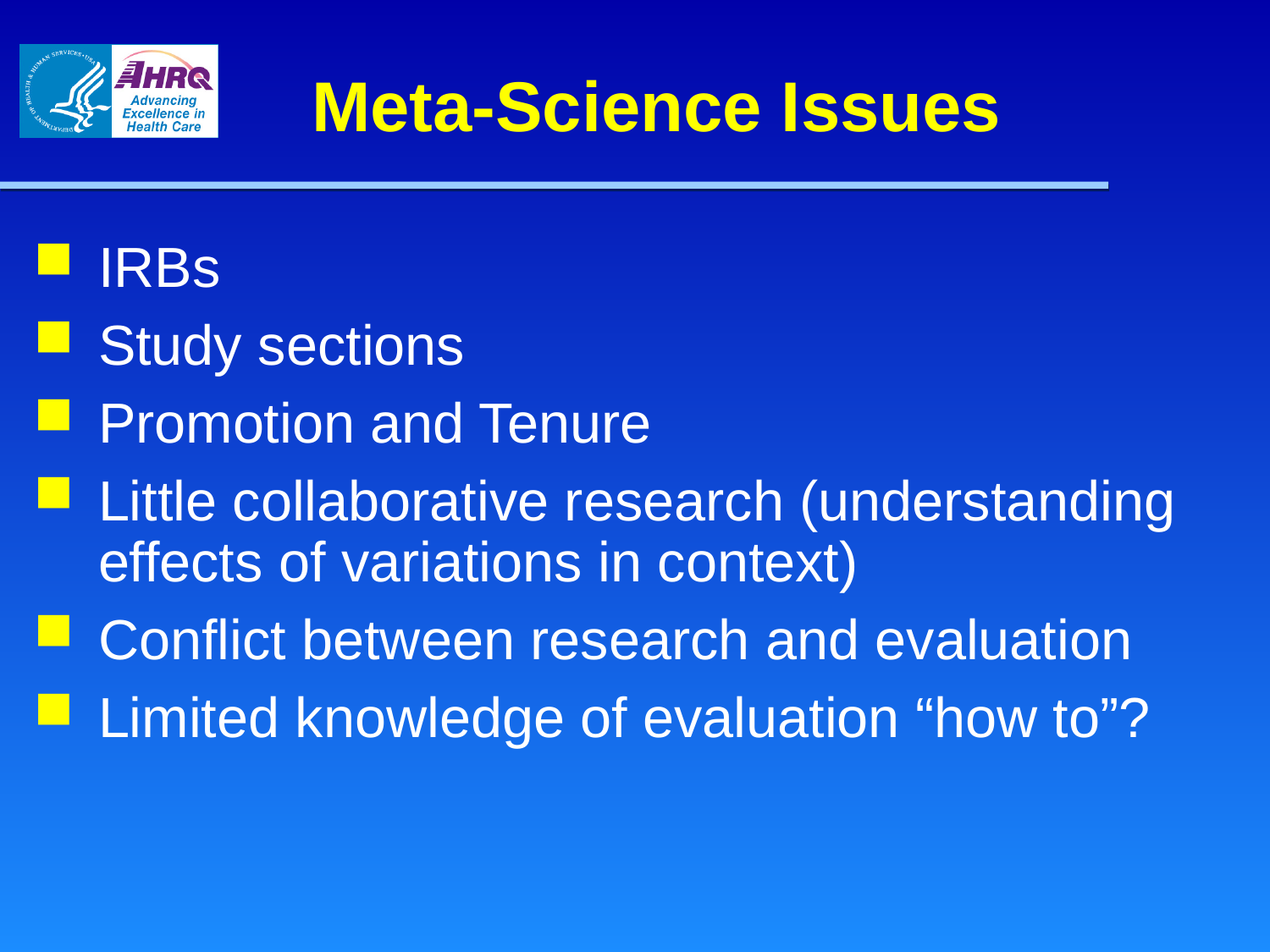

# Meta-Science Issues
IRBs
Study sections
Promotion and Tenure
Little collaborative research (understanding effects of variations in context)
Conflict between research and evaluation
Limited knowledge of evaluation “how to”?